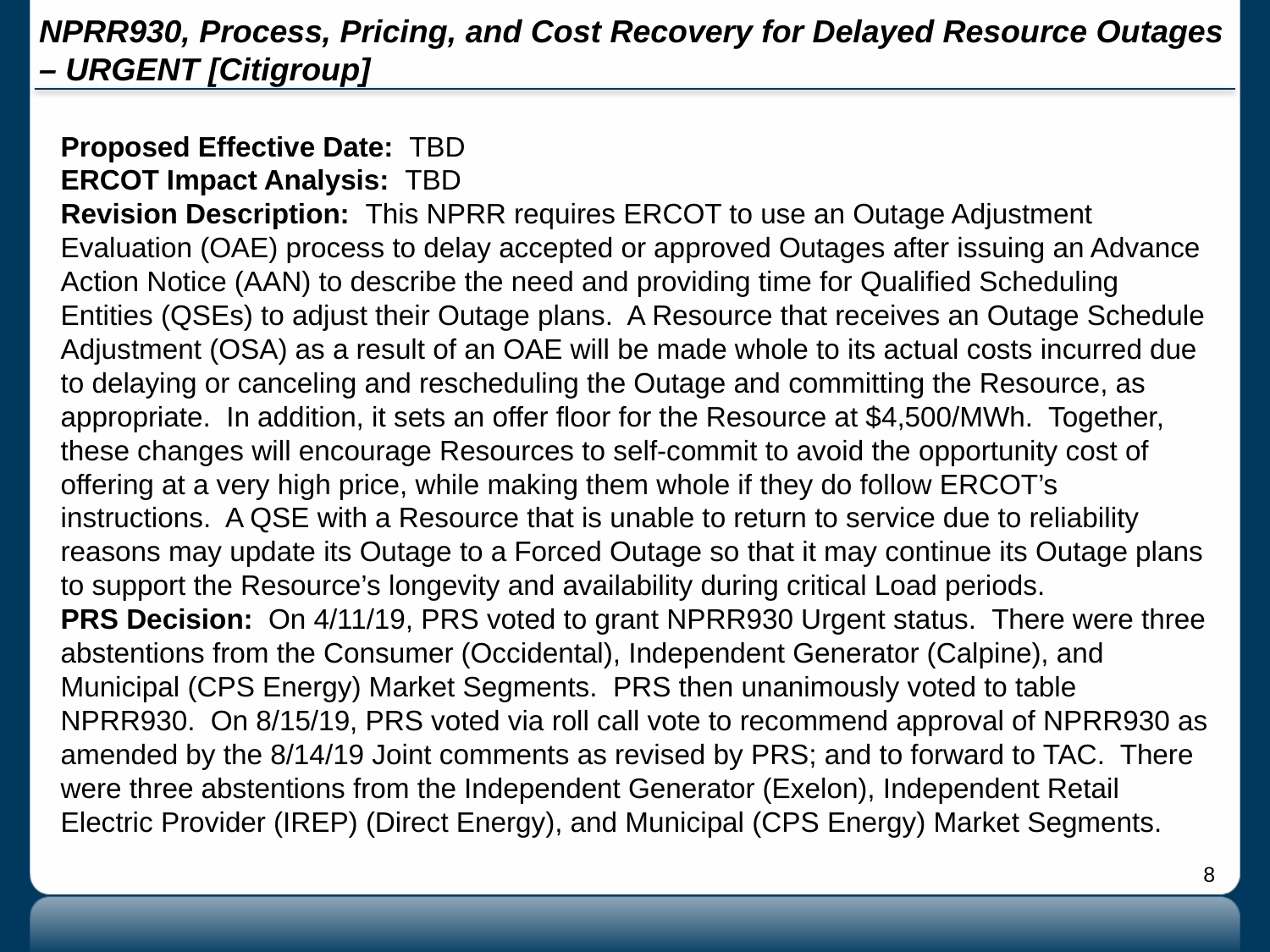

# NPRR930, Process, Pricing, and Cost Recovery for Delayed Resource Outages – URGENT [Citigroup]
Proposed Effective Date:  TBD
ERCOT Impact Analysis:  TBD
Revision Description:  This NPRR requires ERCOT to use an Outage Adjustment Evaluation (OAE) process to delay accepted or approved Outages after issuing an Advance Action Notice (AAN) to describe the need and providing time for Qualified Scheduling Entities (QSEs) to adjust their Outage plans.  A Resource that receives an Outage Schedule Adjustment (OSA) as a result of an OAE will be made whole to its actual costs incurred due to delaying or canceling and rescheduling the Outage and committing the Resource, as appropriate.  In addition, it sets an offer floor for the Resource at $4,500/MWh.  Together, these changes will encourage Resources to self-commit to avoid the opportunity cost of offering at a very high price, while making them whole if they do follow ERCOT’s instructions.  A QSE with a Resource that is unable to return to service due to reliability reasons may update its Outage to a Forced Outage so that it may continue its Outage plans to support the Resource’s longevity and availability during critical Load periods.
PRS Decision:  On 4/11/19, PRS voted to grant NPRR930 Urgent status.  There were three abstentions from the Consumer (Occidental), Independent Generator (Calpine), and Municipal (CPS Energy) Market Segments.  PRS then unanimously voted to table NPRR930.  On 8/15/19, PRS voted via roll call vote to recommend approval of NPRR930 as amended by the 8/14/19 Joint comments as revised by PRS; and to forward to TAC.  There were three abstentions from the Independent Generator (Exelon), Independent Retail Electric Provider (IREP) (Direct Energy), and Municipal (CPS Energy) Market Segments.